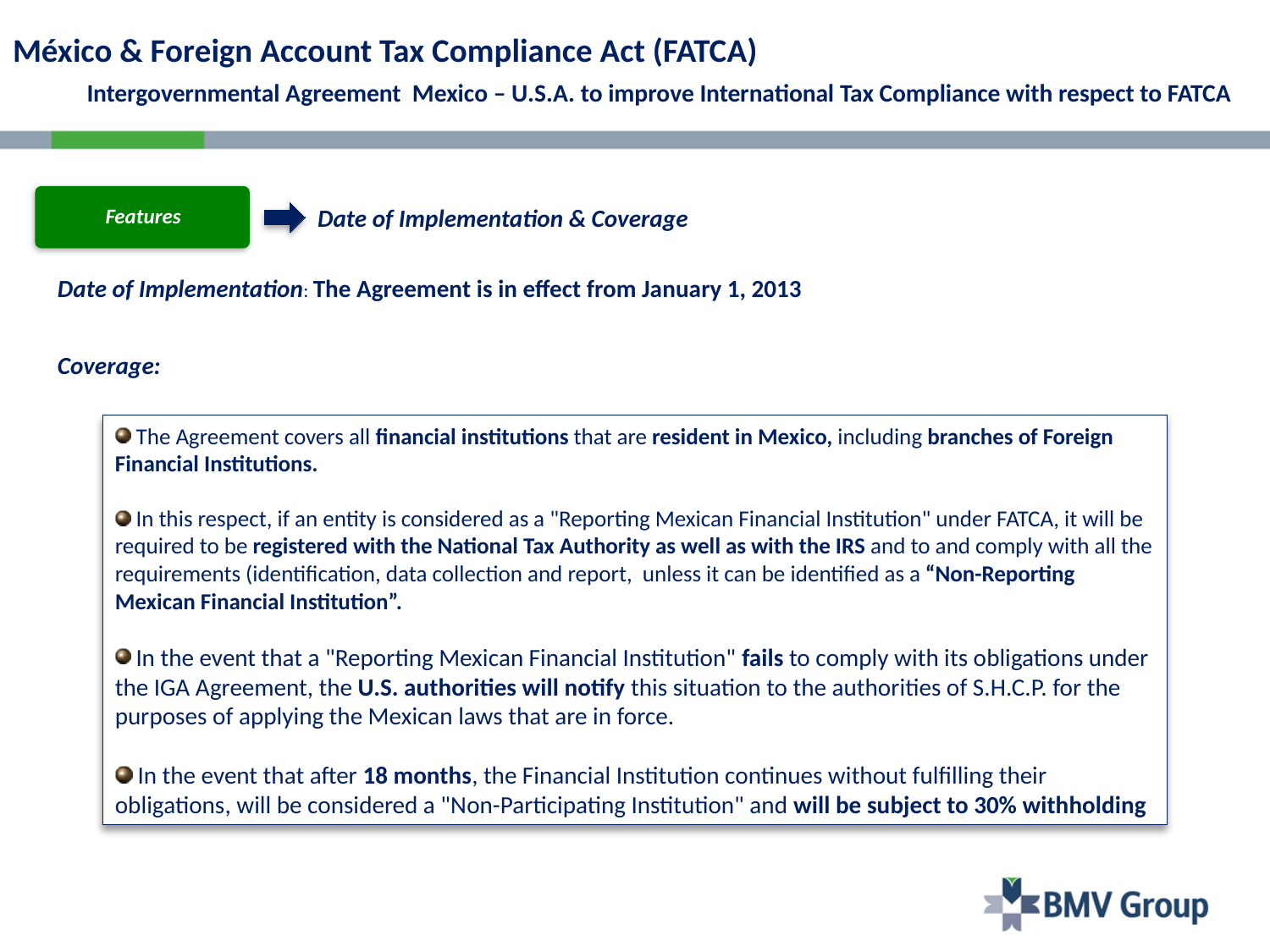

México & Foreign Account Tax Compliance Act (FATCA)
          Intergovernmental Agreement  Mexico – U.S.A. to improve International Tax Compliance with respect to FATCA
Features
Date of Implementation & Coverage

Date of Implementation: The Agreement is in effect from January 1, 2013
Coverage:
 The Agreement covers all financial institutions that are resident in Mexico, including branches of Foreign Financial Institutions.

 In this respect, if an entity is considered as a "Reporting Mexican Financial Institution" under FATCA, it will be required to be registered with the National Tax Authority as well as with the IRS and to and comply with all the requirements (identification, data collection and report,  unless it can be identified as a “Non-Reporting Mexican Financial Institution”.

 In the event that a "Reporting Mexican Financial Institution" fails to comply with its obligations under the IGA Agreement, the U.S. authorities will notify this situation to the authorities of S.H.C.P. for the purposes of applying the Mexican laws that are in force.

 In the event that after 18 months, the Financial Institution continues without fulfilling their obligations, will be considered a "Non-Participating Institution" and will be subject to 30% withholding